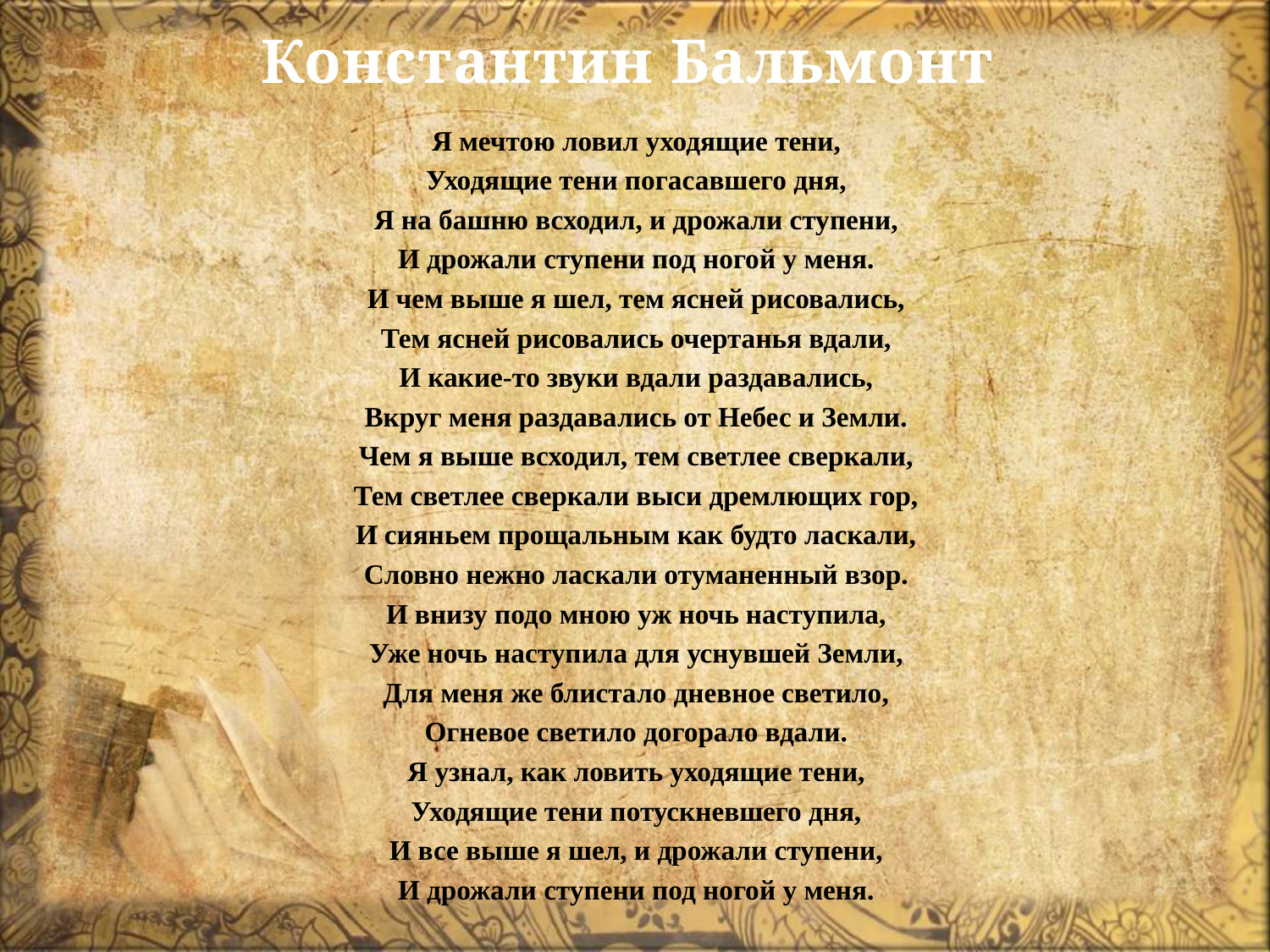

# Константин Бальмонт
Я мечтою ловил уходящие тени,
Уходящие тени погасавшего дня,
Я на башню всходил, и дрожали ступени,
И дрожали ступени под ногой у меня.
И чем выше я шел, тем ясней рисовались,
Тем ясней рисовались очертанья вдали,
И какие-то звуки вдали раздавались,
Вкруг меня раздавались от Небес и Земли.
Чем я выше всходил, тем светлее сверкали,
Тем светлее сверкали выси дремлющих гор,
И сияньем прощальным как будто ласкали,
Словно нежно ласкали отуманенный взор.
И внизу подо мною уж ночь наступила,
Уже ночь наступила для уснувшей Земли,
Для меня же блистало дневное светило,
Огневое светило догорало вдали.
Я узнал, как ловить уходящие тени,
Уходящие тени потускневшего дня,
И все выше я шел, и дрожали ступени,
И дрожали ступени под ногой у меня.